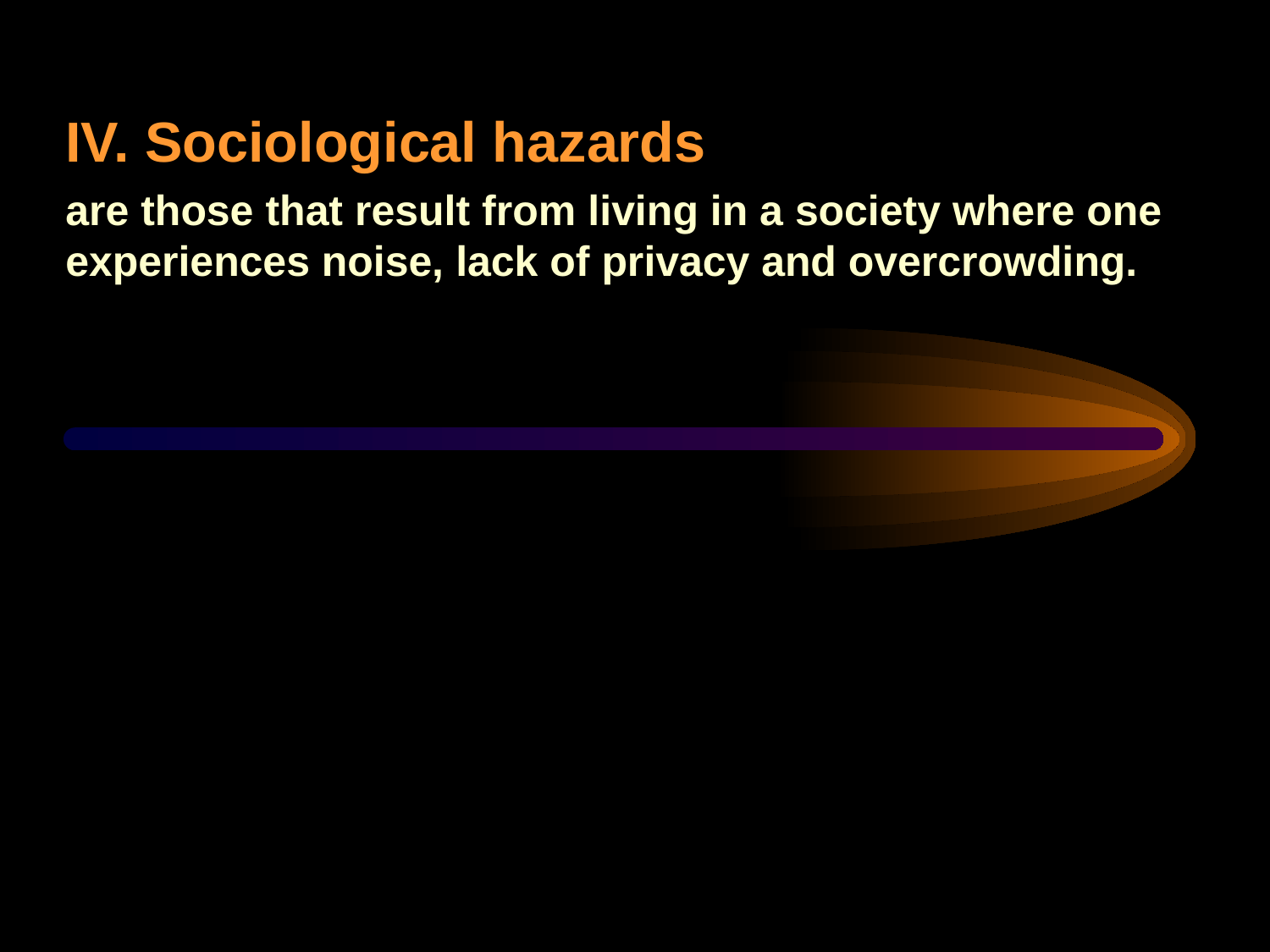

IV. Sociological hazards
are those that result from living in a society where one experiences noise, lack of privacy and overcrowding.